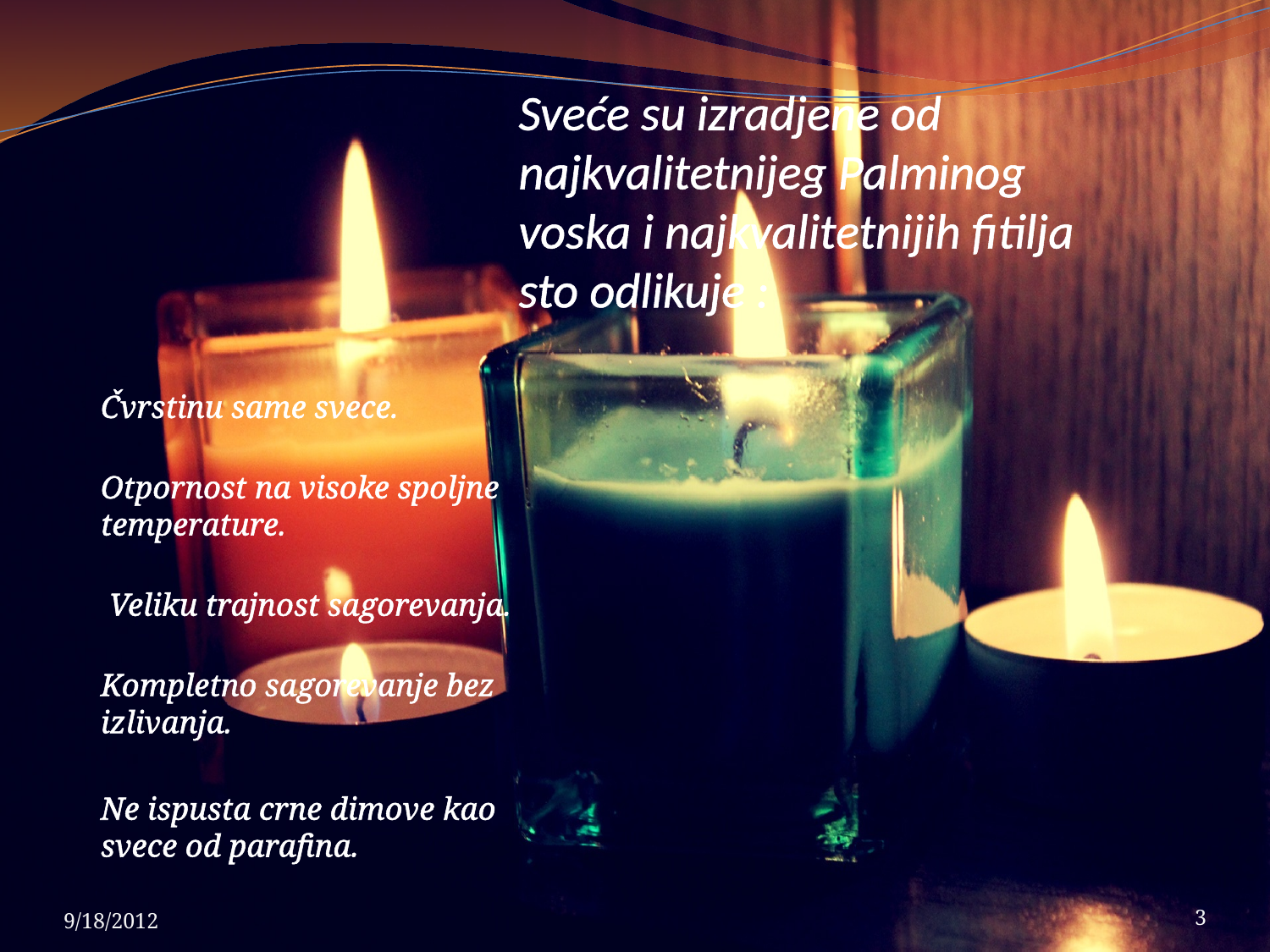

# Sveće su izradjene od najkvalitetnijeg Palminog voska i najkvalitetnijih fitilja sto odlikuje :
	Čvrstinu same svece.
Otpornost na visoke spoljne temperature.
 Veliku trajnost sagorevanja.
Kompletno sagorevanje bez izlivanja.

	Ne ispusta crne dimove kao svece od parafina.
9/18/2012
3